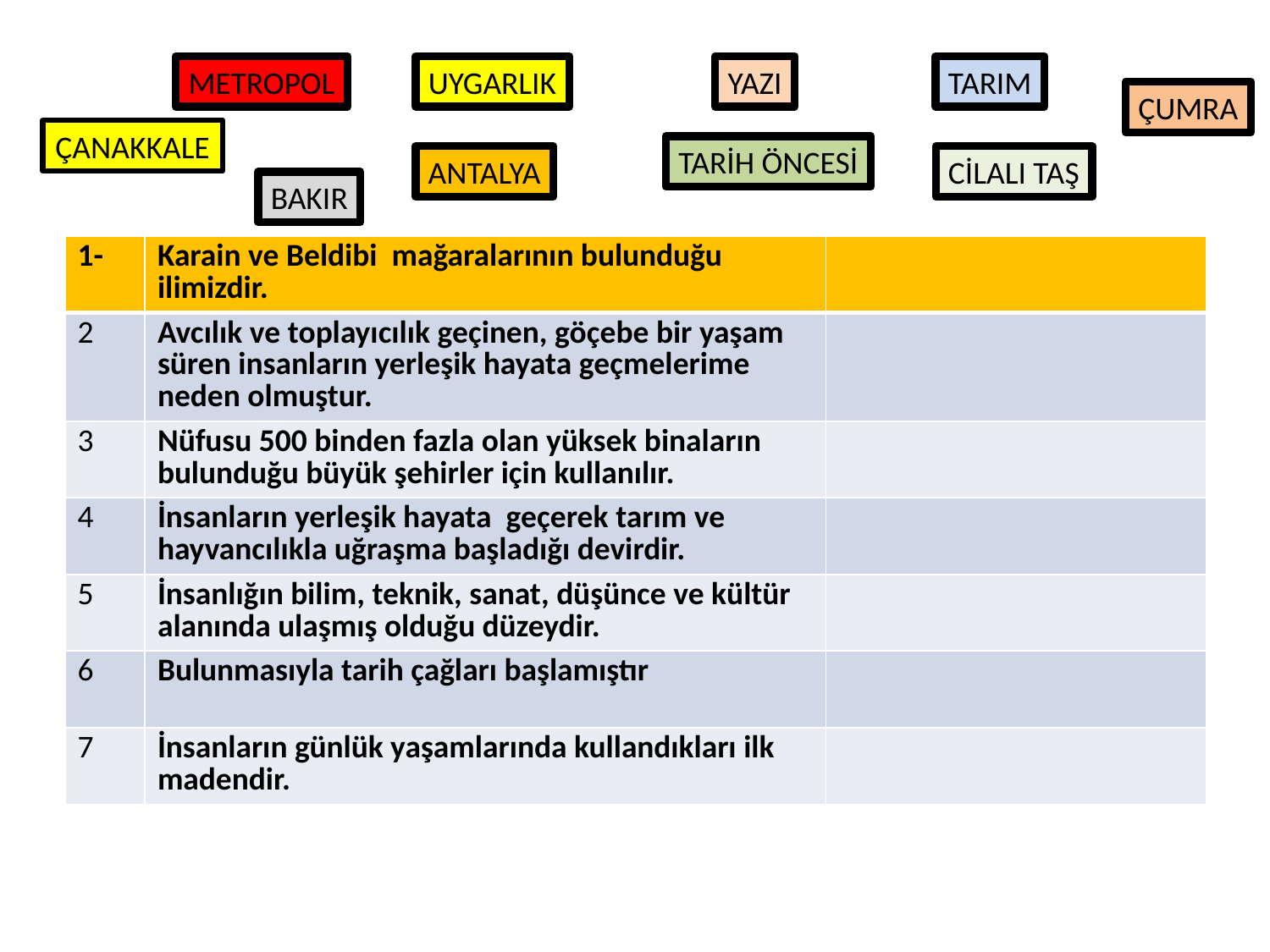

METROPOL
UYGARLIK
YAZI
TARIM
ÇUMRA
ÇANAKKALE
TARİH ÖNCESİ
ANTALYA
CİLALI TAŞ
BAKIR
| 1- | Karain ve Beldibi mağaralarının bulunduğu ilimizdir. |  |
| --- | --- | --- |
| 2 | Avcılık ve toplayıcılık geçinen, göçebe bir yaşam süren insanların yerleşik hayata geçmelerime neden olmuştur. |  |
| 3 | Nüfusu 500 binden fazla olan yüksek binaların bulunduğu büyük şehirler için kullanılır. |  |
| 4 | İnsanların yerleşik hayata geçerek tarım ve hayvancılıkla uğraşma başladığı devirdir. |  |
| 5 | İnsanlığın bilim, teknik, sanat, düşünce ve kültür alanında ulaşmış olduğu düzeydir. |  |
| 6 | Bulunmasıyla tarih çağları başlamıştır |  |
| 7 | İnsanların günlük yaşamlarında kullandıkları ilk madendir. |  |